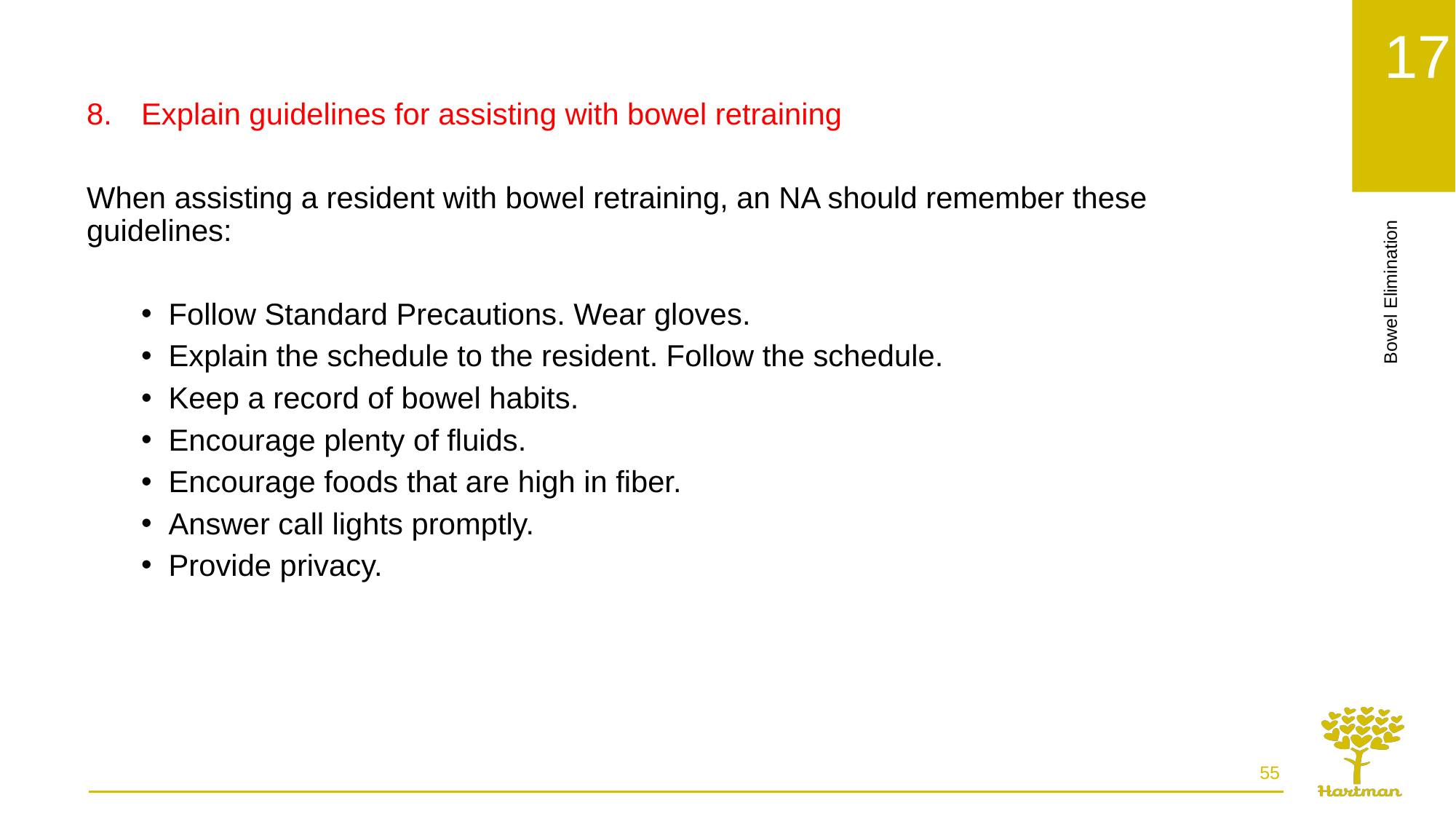

Explain guidelines for assisting with bowel retraining

When assisting a resident with bowel retraining, an NA should remember these guidelines:

Follow Standard Precautions. Wear gloves.
Explain the schedule to the resident. Follow the schedule.
Keep a record of bowel habits.
Encourage plenty of fluids.
Encourage foods that are high in fiber.
Answer call lights promptly.
Provide privacy.

55